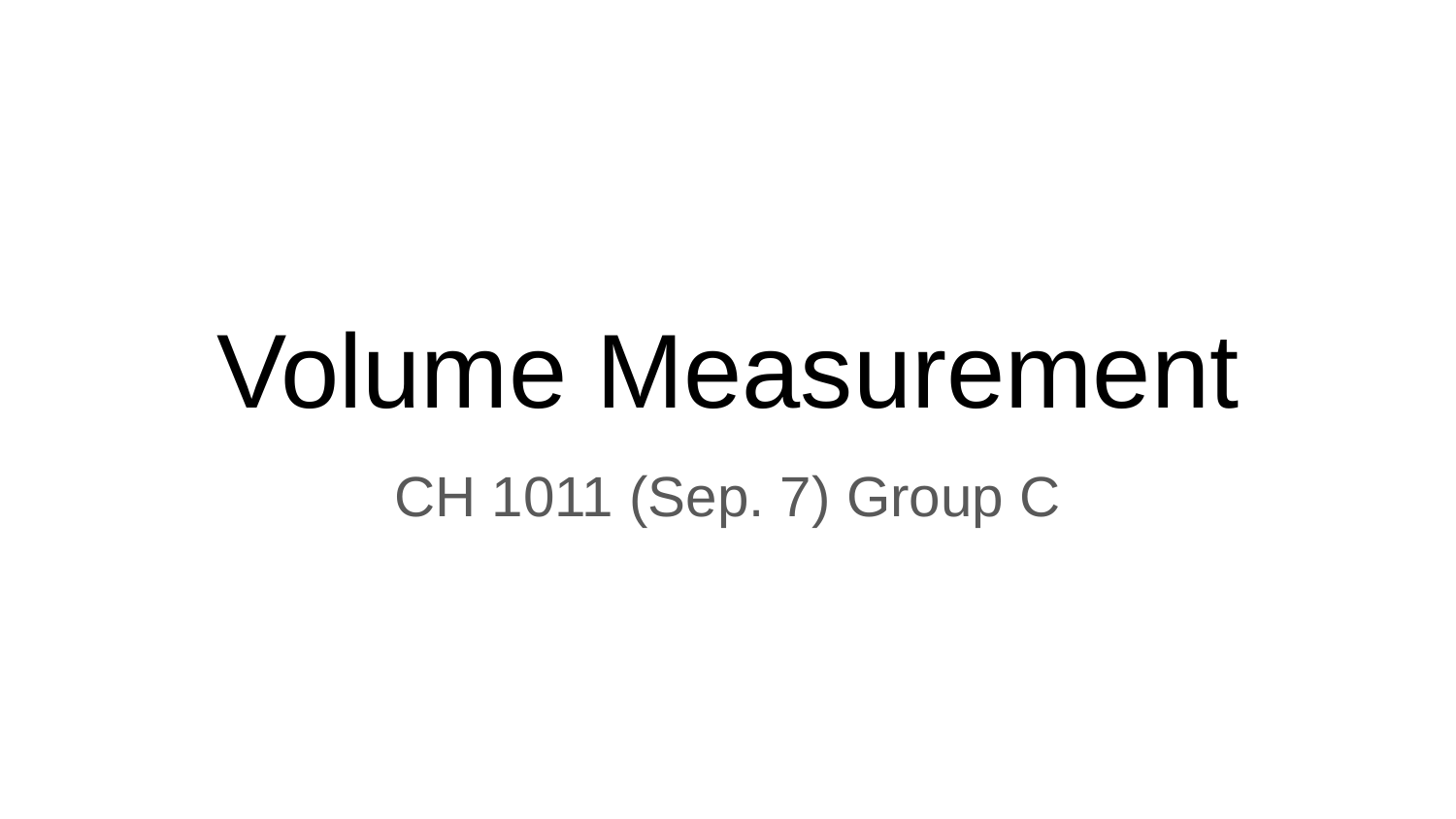

# Volume Measurement
CH 1011 (Sep. 7) Group C